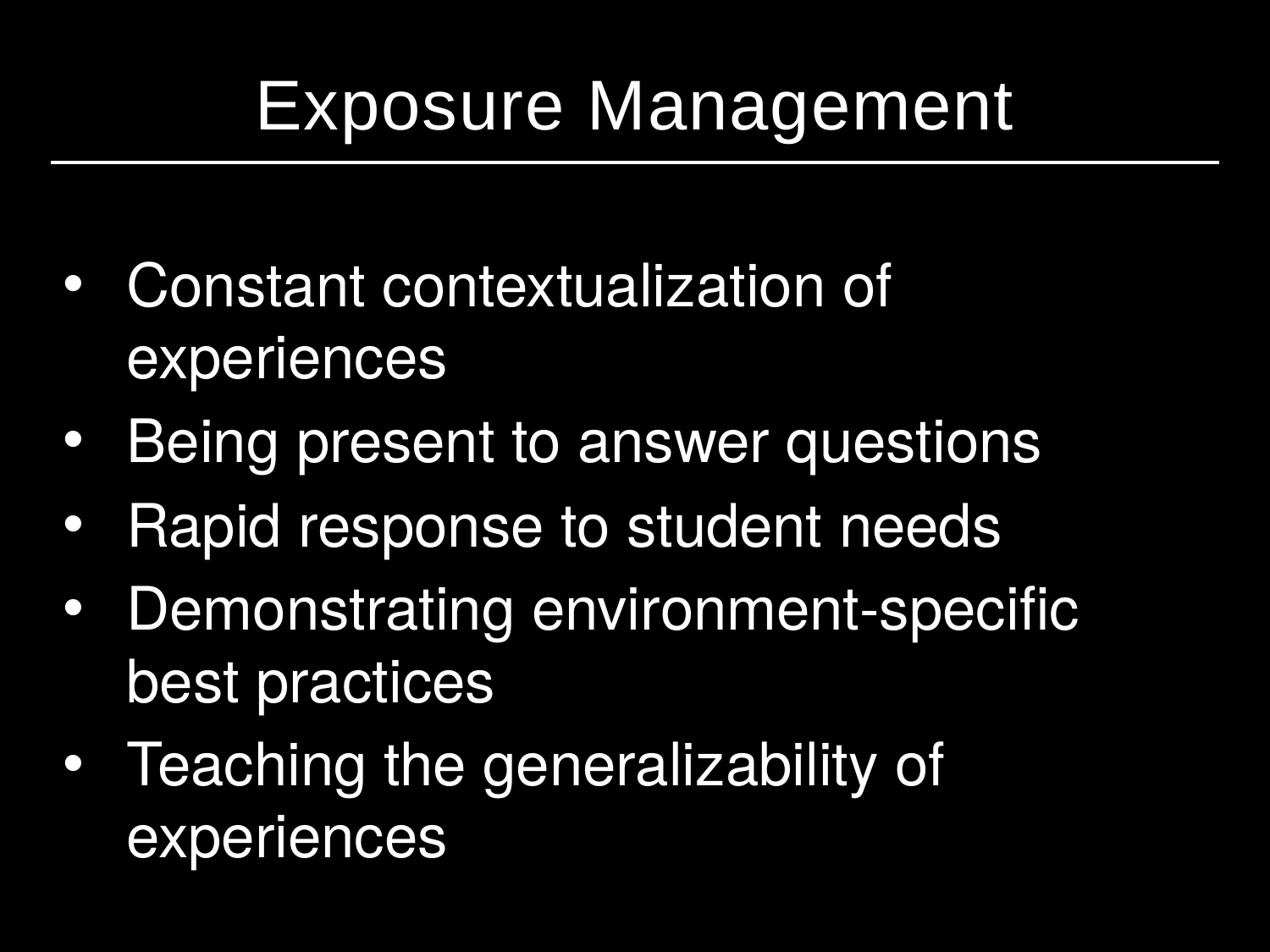

# Exposure Management
Constant contextualization of experiences
Being present to answer questions
Rapid response to student needs
Demonstrating environment-specific best practices
Teaching the generalizability of experiences